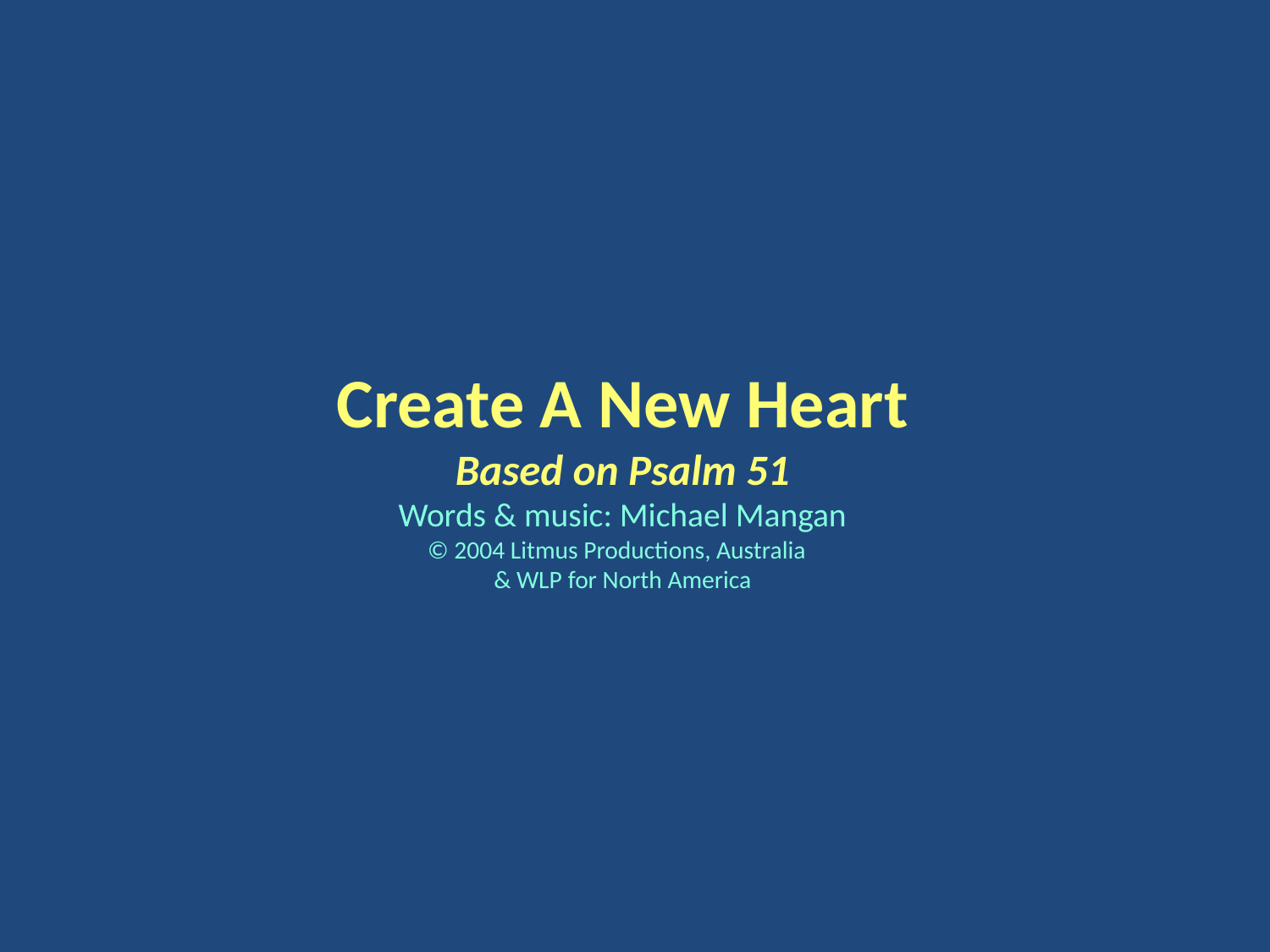

# Create A New Heart Based on Psalm 51 Words & music: Michael Mangan © 2004 Litmus Productions, Australia & WLP for North America